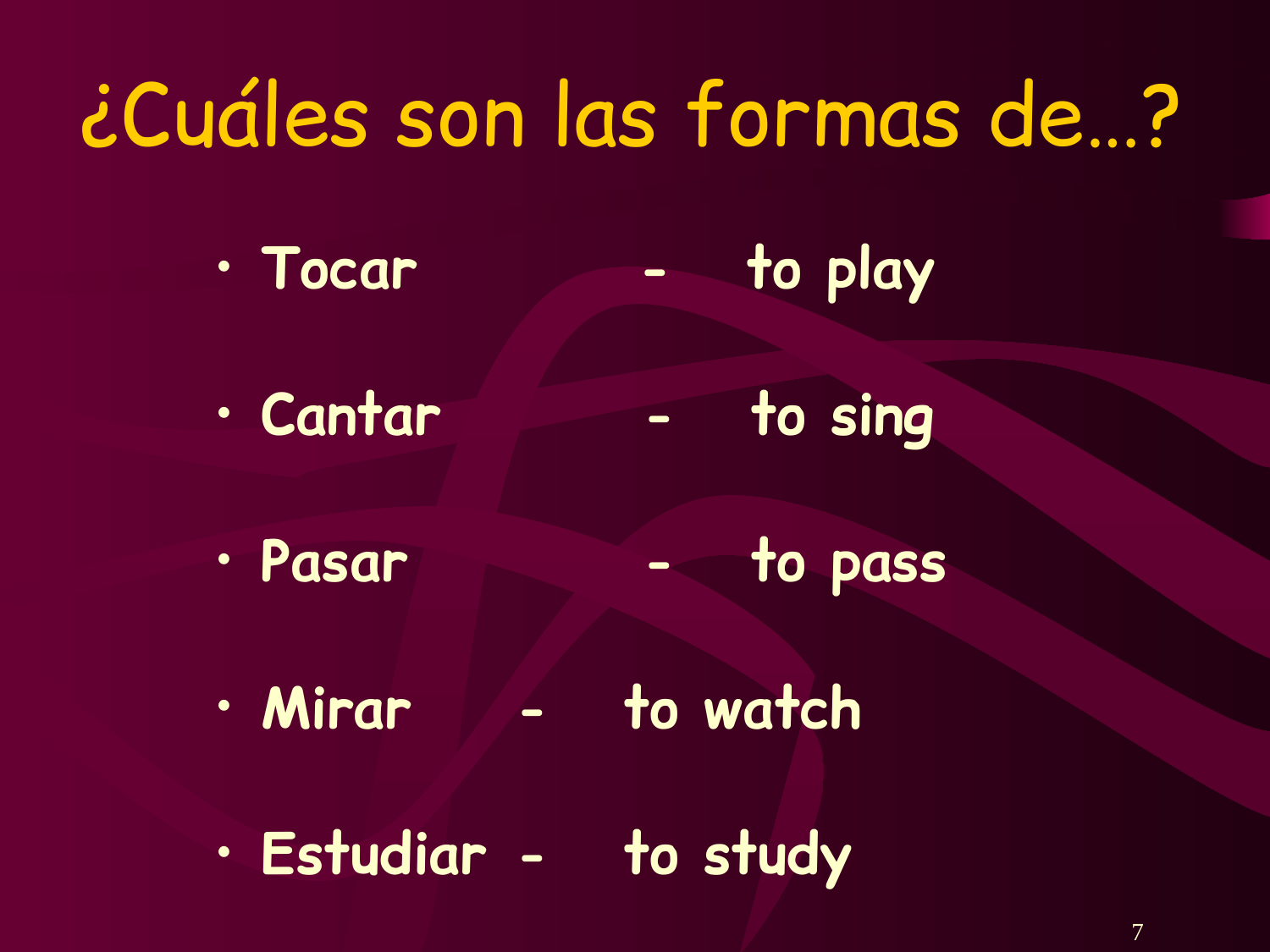

# ¿Cuáles son las formas de…?
Tocar	     -   to play

Cantar		-   to sing

Pasar		-   to pass

Mirar    	-   to watch

Estudiar	-   to study
7
7